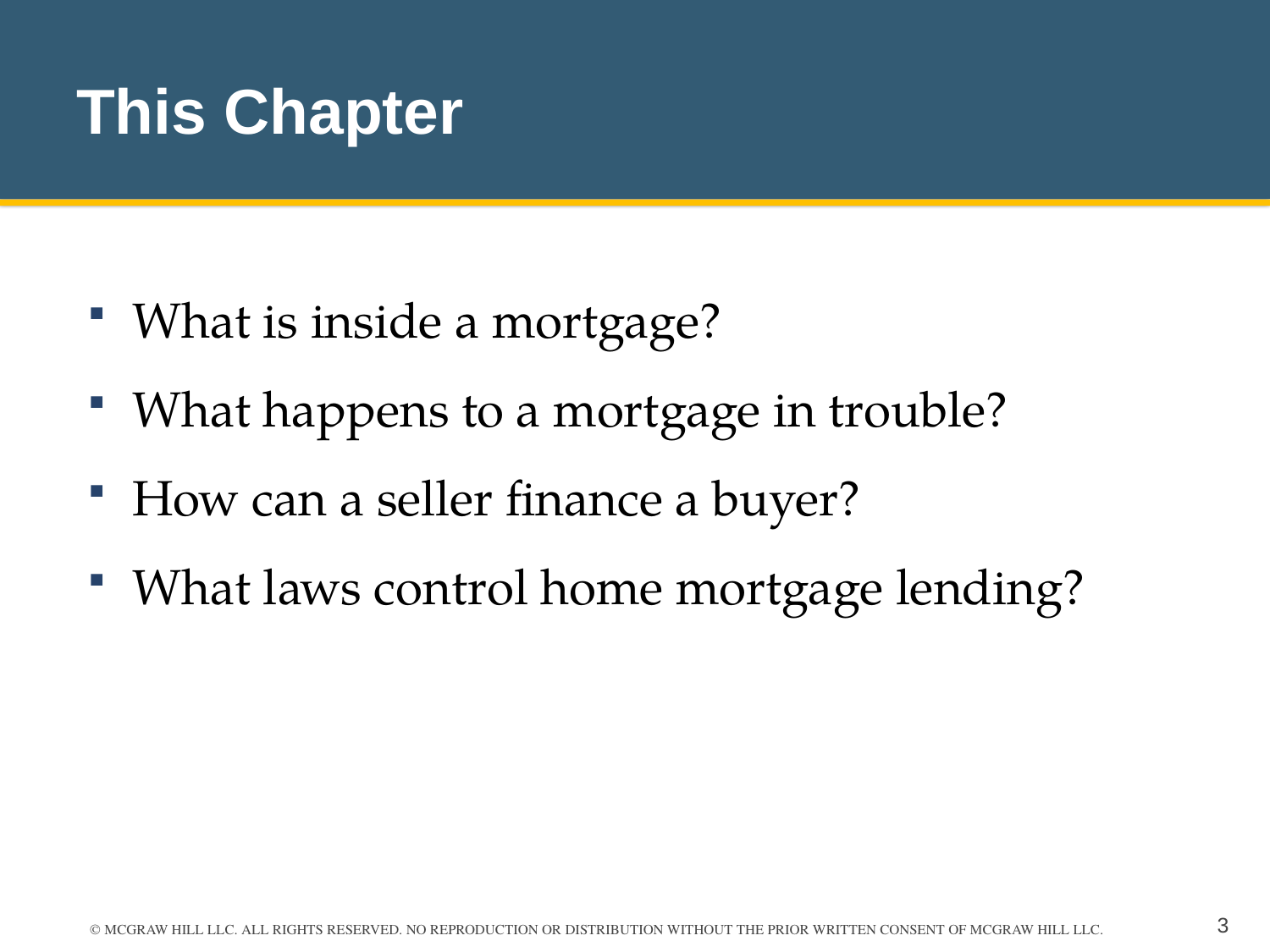

# This Chapter
What is inside a mortgage?
What happens to a mortgage in trouble?
How can a seller finance a buyer?
What laws control home mortgage lending?
© MCGRAW HILL LLC. ALL RIGHTS RESERVED. NO REPRODUCTION OR DISTRIBUTION WITHOUT THE PRIOR WRITTEN CONSENT OF MCGRAW HILL LLC.
3